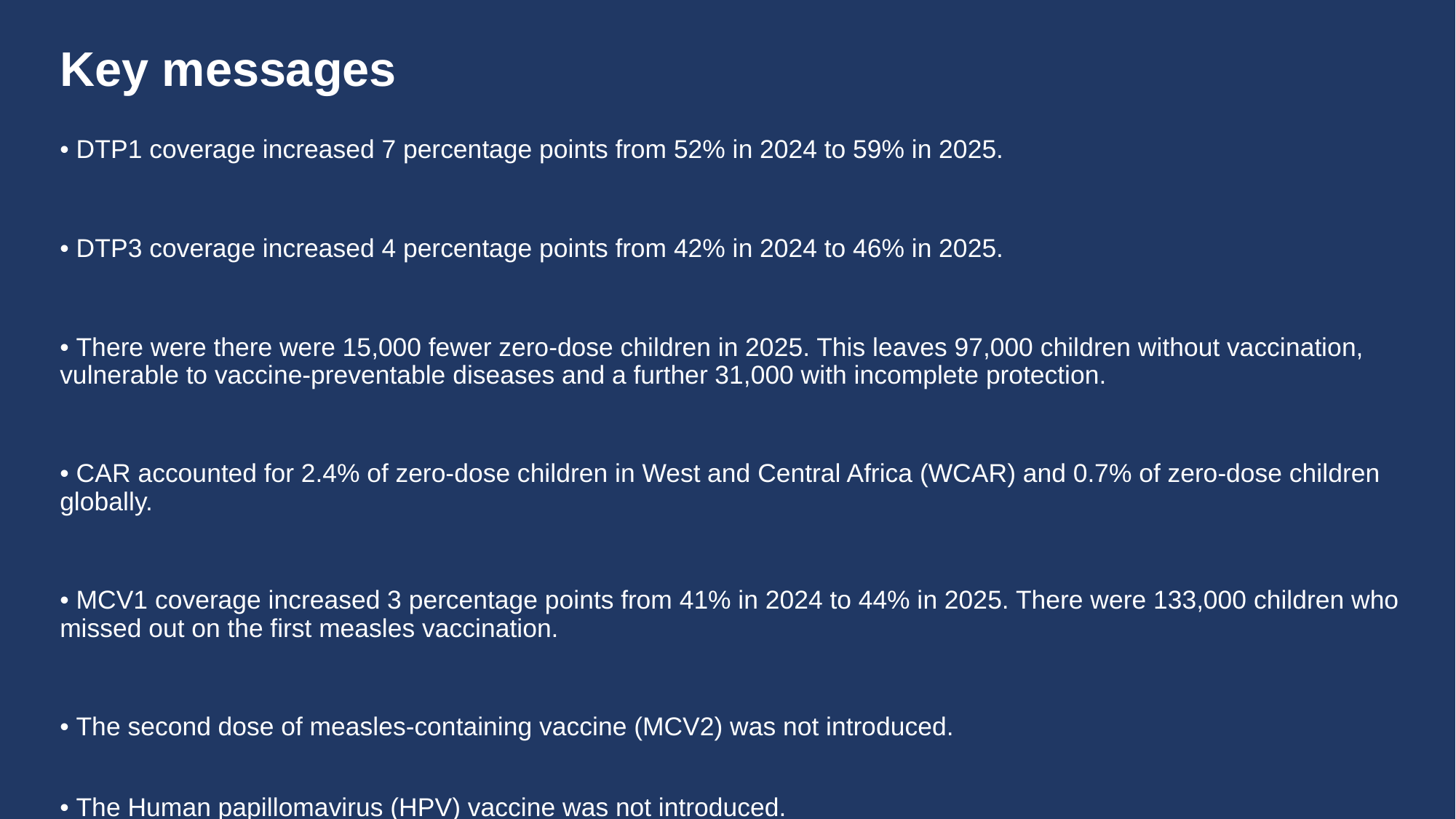

# Key messages
• DTP1 coverage increased 7 percentage points from 52% in 2024 to 59% in 2025.

• DTP3 coverage increased 4 percentage points from 42% in 2024 to 46% in 2025.

• There were there were 15,000 fewer zero-dose children in 2025. This leaves 97,000 children without vaccination, vulnerable to vaccine-preventable diseases and a further 31,000 with incomplete protection.

• CAR accounted for 2.4% of zero-dose children in West and Central Africa (WCAR) and 0.7% of zero-dose children globally.

• MCV1 coverage increased 3 percentage points from 41% in 2024 to 44% in 2025. There were 133,000 children who missed out on the first measles vaccination.

• The second dose of measles-containing vaccine (MCV2) was not introduced.

• The Human papillomavirus (HPV) vaccine was not introduced.